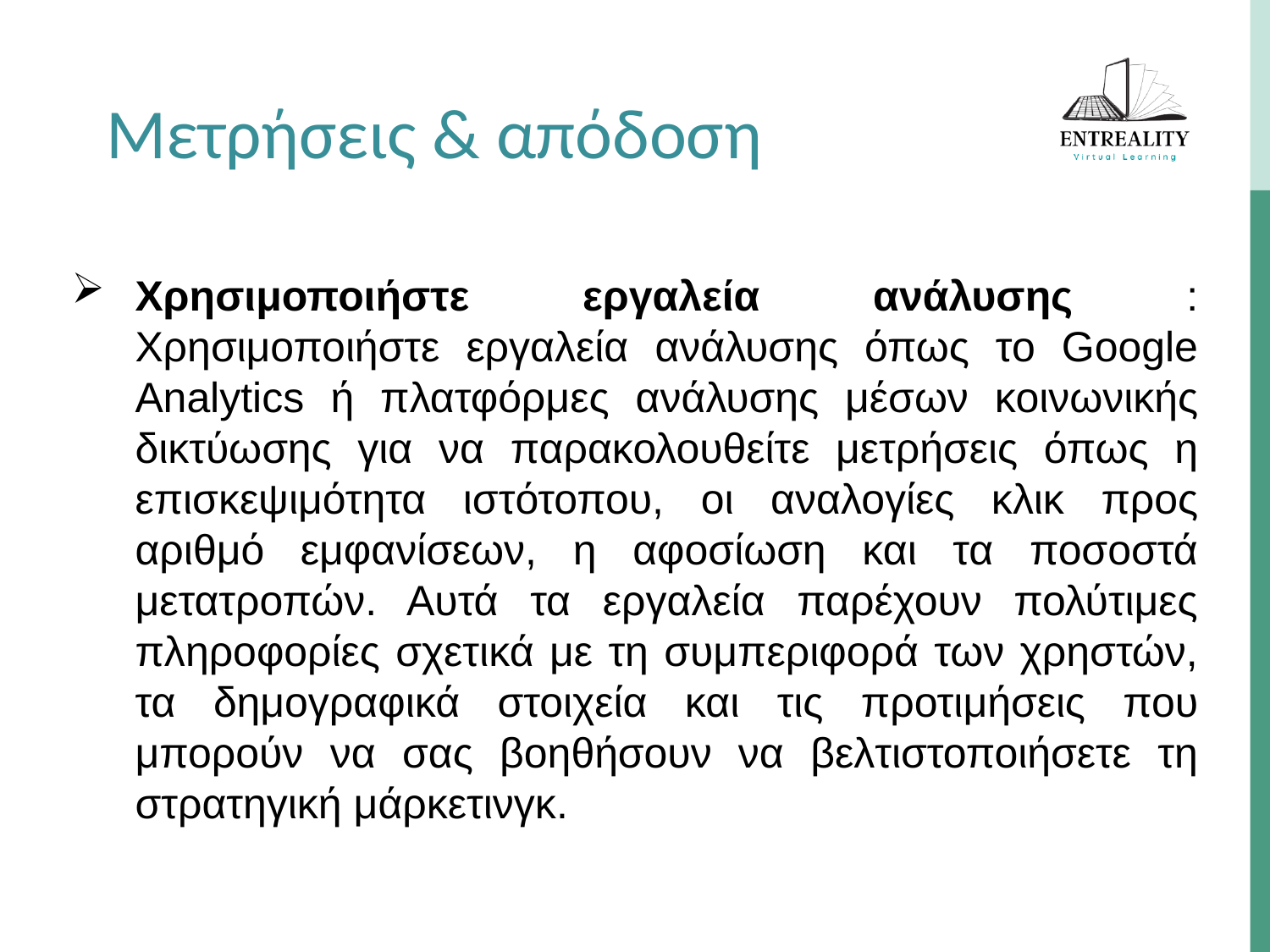

Μετρήσεις & απόδοση

Χρησιμοποιήστε εργαλεία ανάλυσης : Χρησιμοποιήστε εργαλεία ανάλυσης όπως το Google Analytics ή πλατφόρμες ανάλυσης μέσων κοινωνικής δικτύωσης για να παρακολουθείτε μετρήσεις όπως η επισκεψιμότητα ιστότοπου, οι αναλογίες κλικ προς αριθμό εμφανίσεων, η αφοσίωση και τα ποσοστά μετατροπών. Αυτά τα εργαλεία παρέχουν πολύτιμες πληροφορίες σχετικά με τη συμπεριφορά των χρηστών, τα δημογραφικά στοιχεία και τις προτιμήσεις που μπορούν να σας βοηθήσουν να βελτιστοποιήσετε τη στρατηγική μάρκετινγκ.